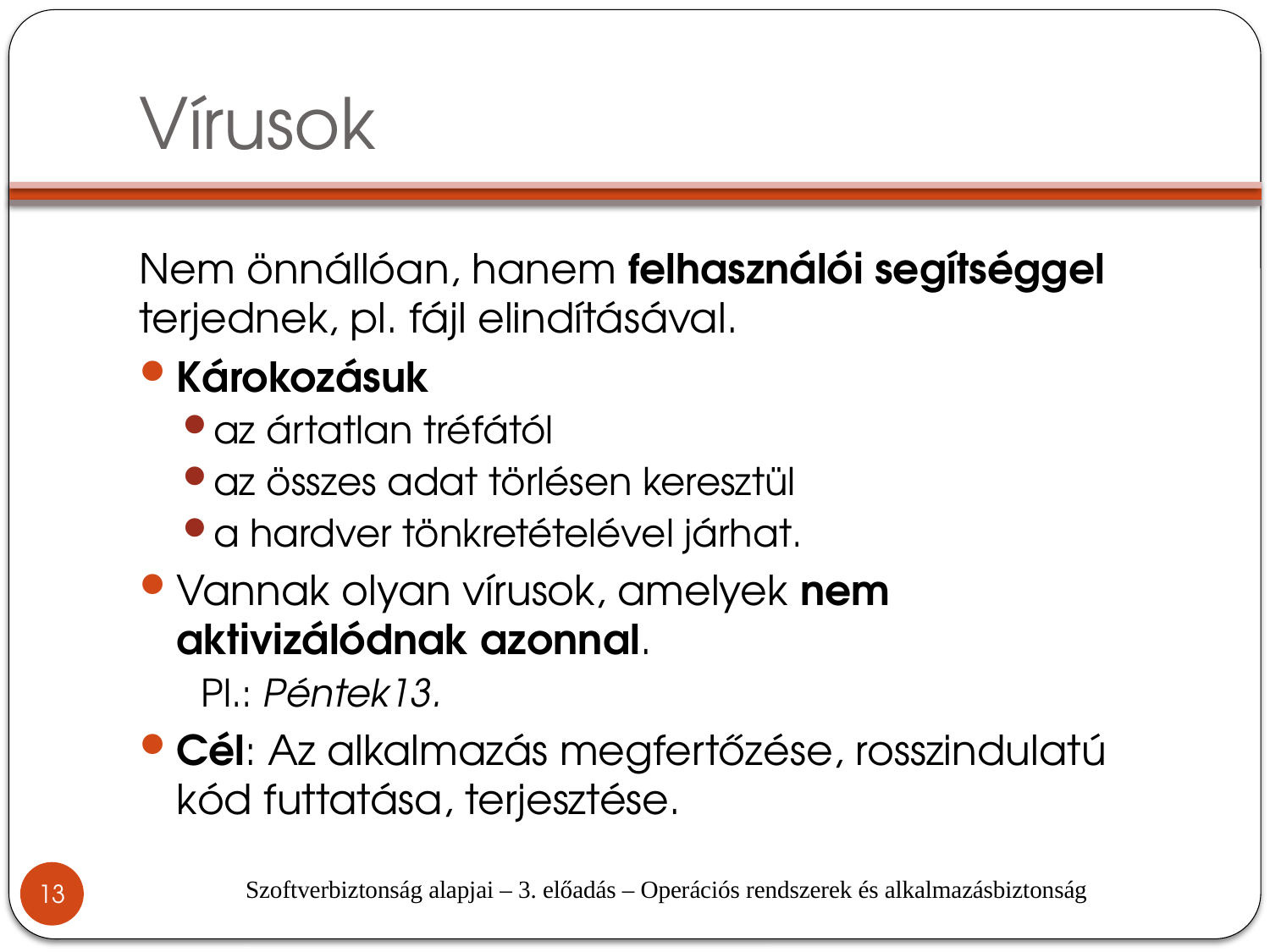

# Vírusok
Nem önnállóan, hanem felhasználói segítséggel terjednek, pl. fájl elindításával.
Károkozásuk
az ártatlan tréfától
az összes adat törlésen keresztül
a hardver tönkretételével járhat.
Vannak olyan vírusok, amelyek nem aktivizálódnak azonnal.
Pl.: Péntek13.
Cél: Az alkalmazás megfertőzése, rosszindulatú kód futtatása, terjesztése.
Szoftverbiztonság alapjai – 3. előadás – Operációs rendszerek és alkalmazásbiztonság
13